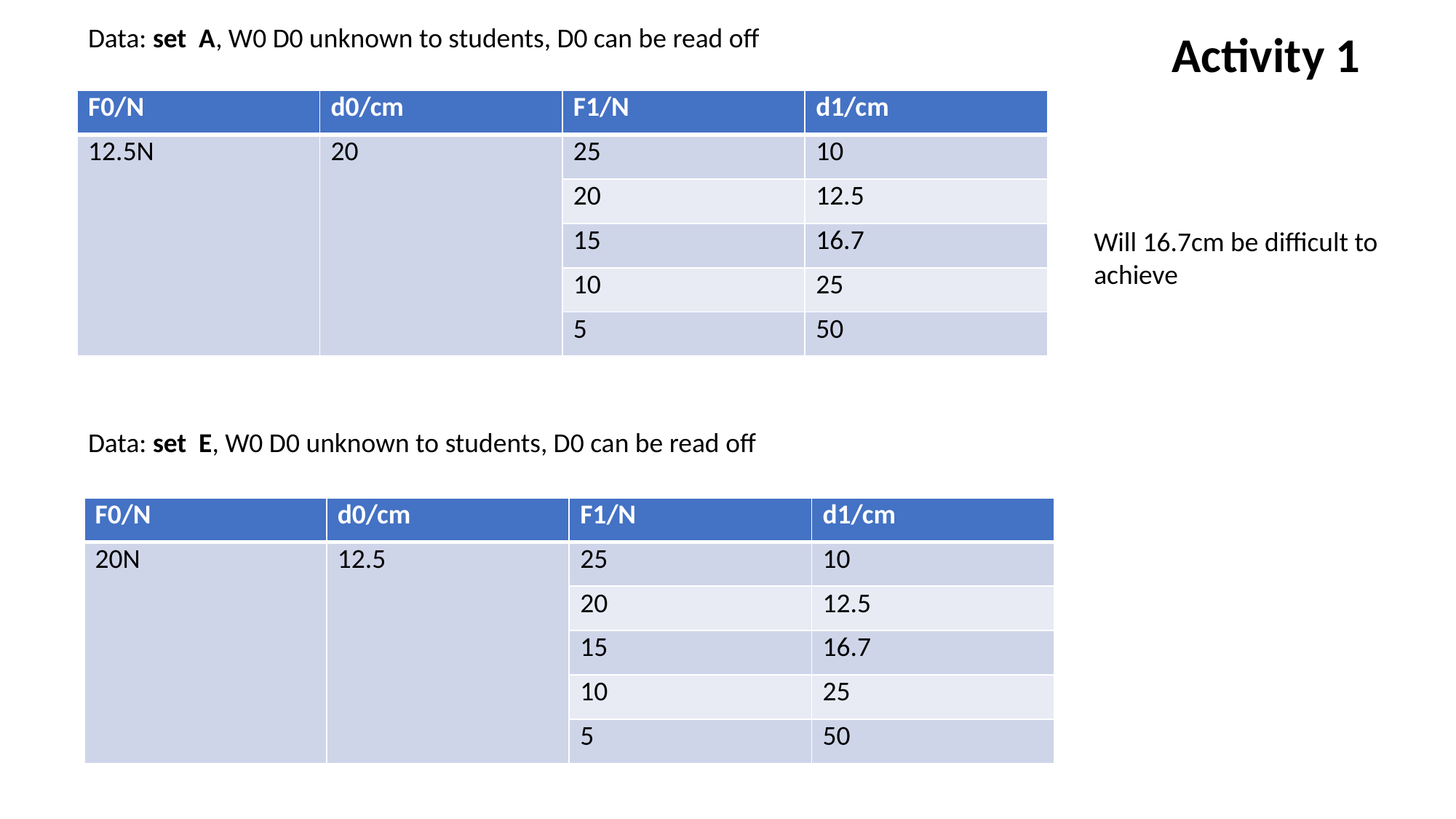

Data: set  A, W0 D0 unknown to students, D0 can be read off
Activity 1
| F0/N | d0/cm | F1/N | d1/cm |
| --- | --- | --- | --- |
| 12.5N | 20 | 25 | 10 |
|  |  | 20 | 12.5 |
|  |  | 15 | 16.7 |
|  |  | 10 | 25 |
|  |  | 5 | 50 |
Will 16.7cm be difficult to achieve
Data: set  E, W0 D0 unknown to students, D0 can be read off
| F0/N | d0/cm | F1/N | d1/cm |
| --- | --- | --- | --- |
| 20N | 12.5 | 25 | 10 |
|  |  | 20 | 12.5 |
|  |  | 15 | 16.7 |
|  |  | 10 | 25 |
|  |  | 5 | 50 |